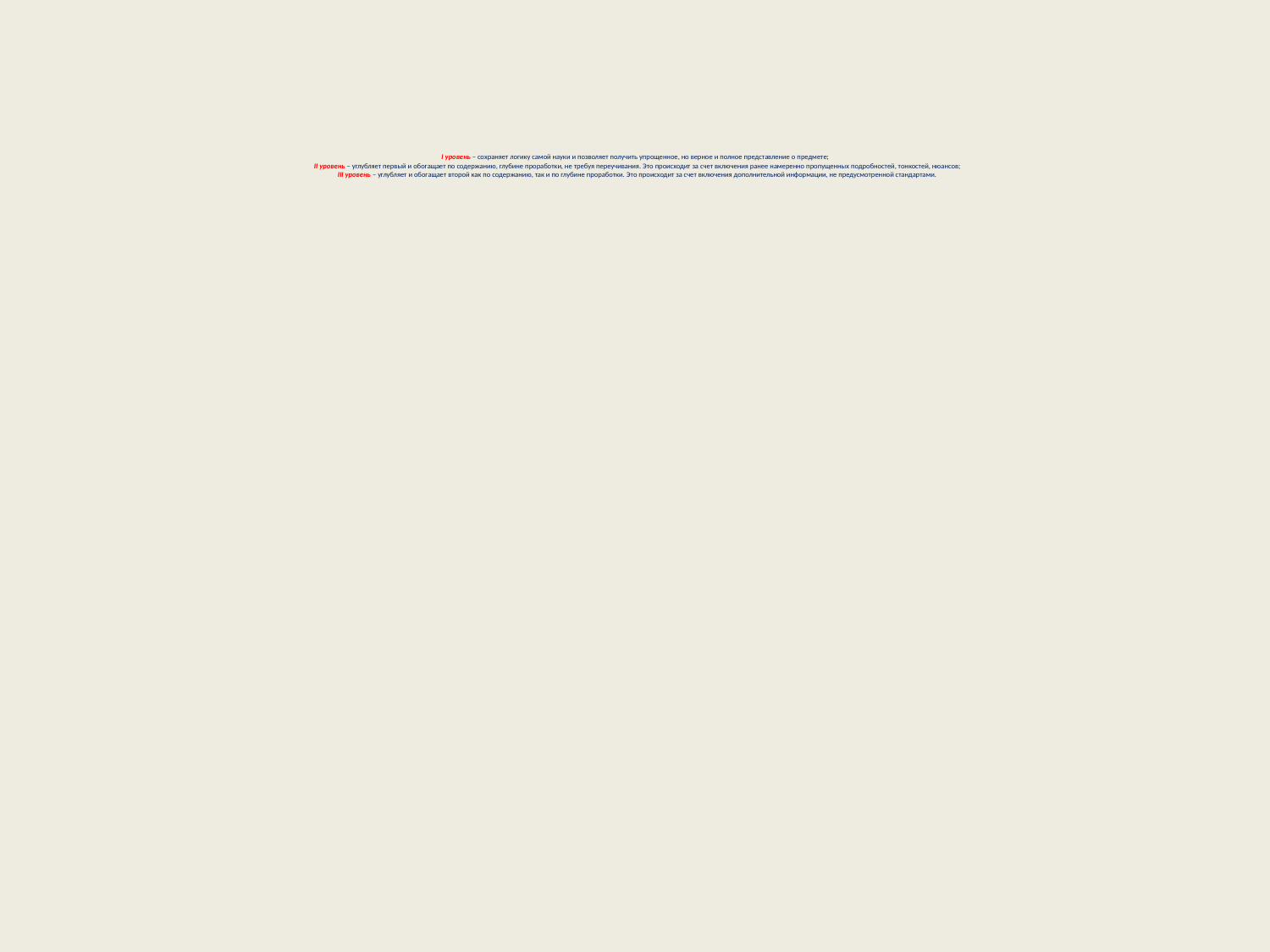

# I уровень – сохраняет логику самой науки и позволяет получить упрощенное, но верное и полное представление о предмете; II уровень – углубляет первый и обогащает по содержанию, глубине проработки, не требуя переучивания. Это происходит за счет включения ранее намеренно пропущенных подробностей, тонкостей, нюансов; III уровень – углубляет и обогащает второй как по содержанию, так и по глубине проработки. Это происходит за счет включения дополнительной информации, не предусмотренной стандартами.